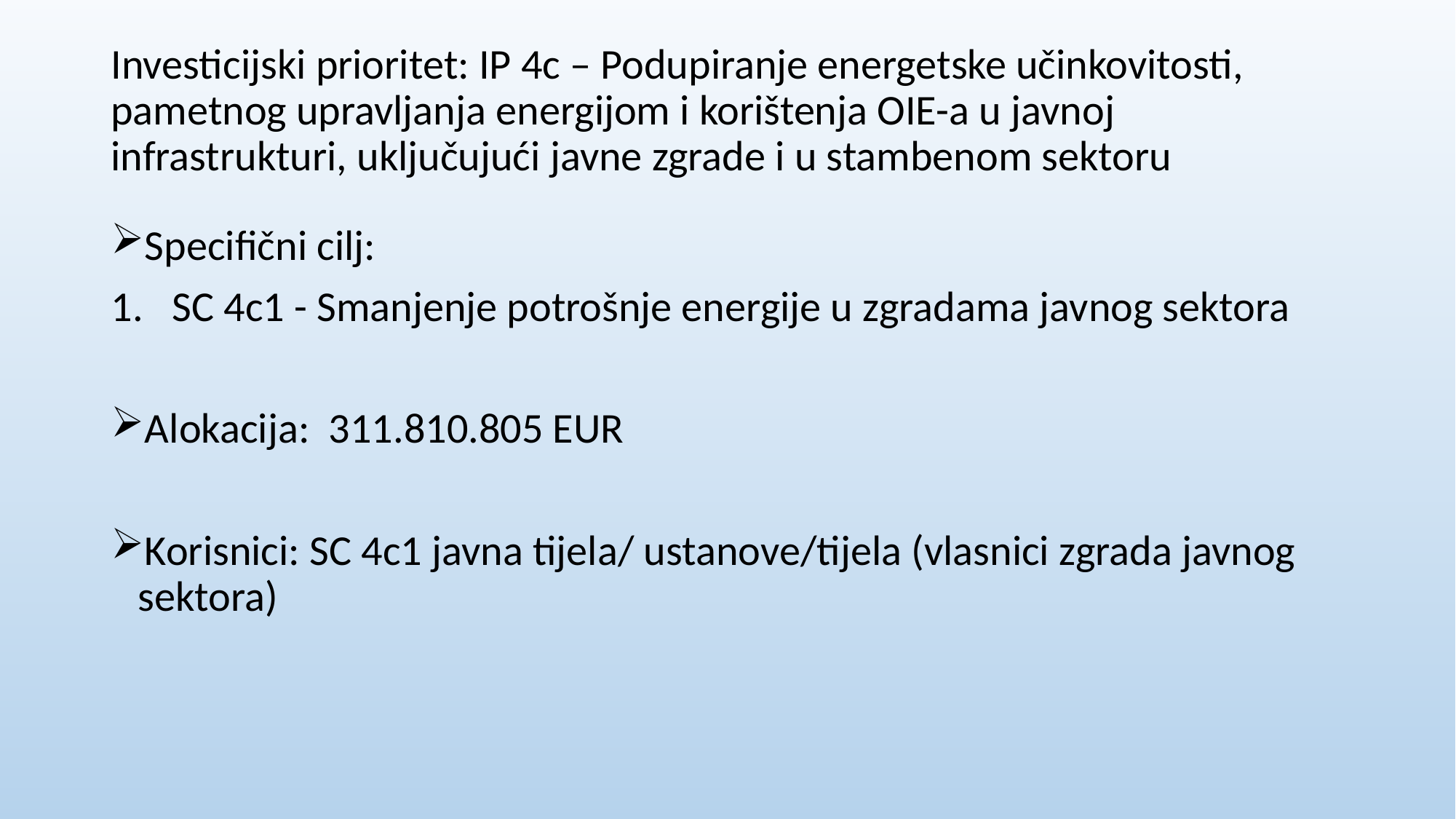

# Investicijski prioritet: IP 4c – Podupiranje energetske učinkovitosti, pametnog upravljanja energijom i korištenja OIE-a u javnoj infrastrukturi, uključujući javne zgrade i u stambenom sektoru
Specifični cilj:
SC 4c1 - Smanjenje potrošnje energije u zgradama javnog sektora

Alokacija:  311.810.805 EUR

Korisnici: SC 4c1 javna tijela/ ustanove/tijela (vlasnici zgrada javnog sektora)